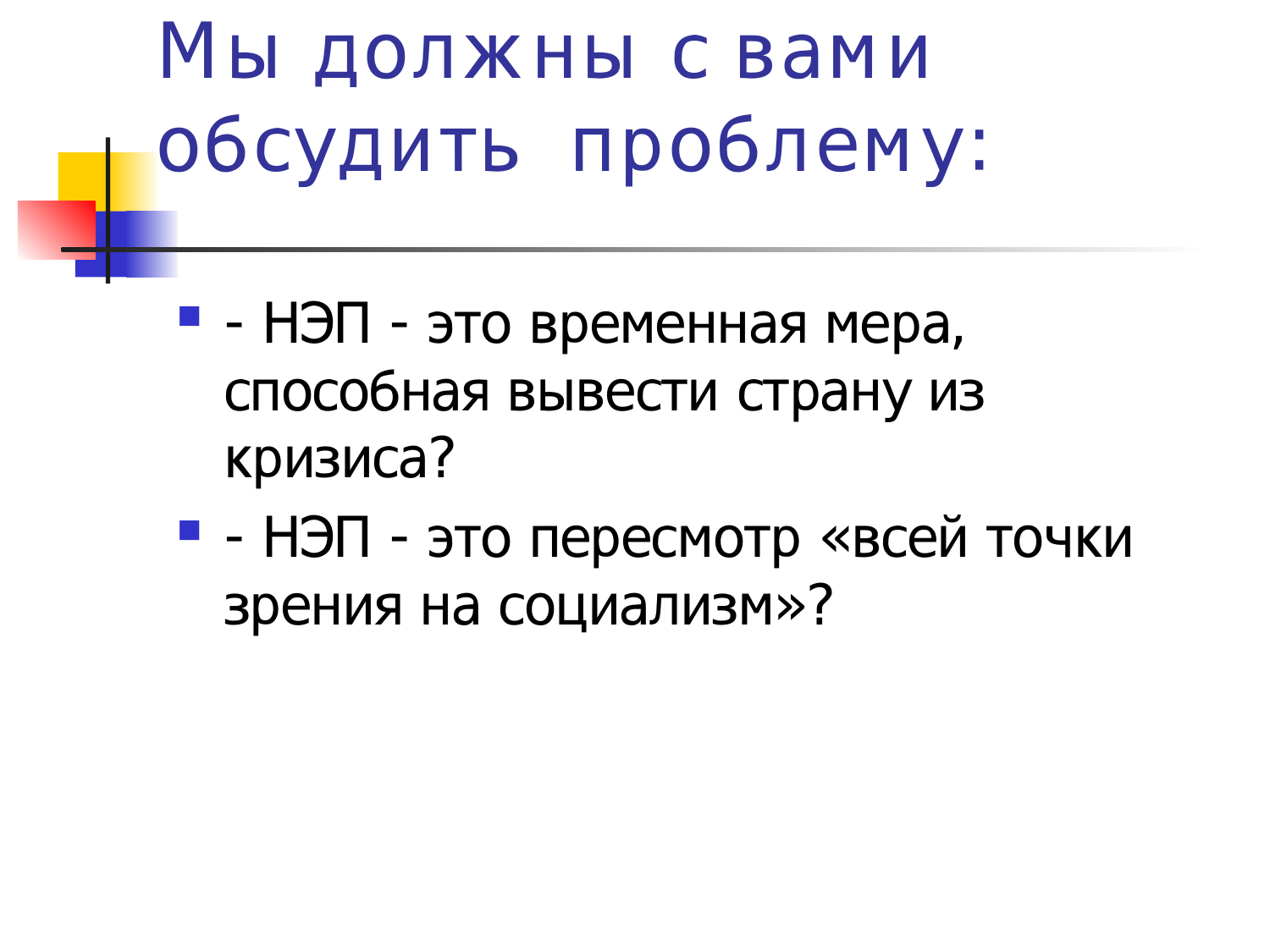

# Мы должны с вами обсудить  проблему:
- НЭП - это временная мера, способная вывести страну из кризиса?
- НЭП - это пересмотр «всей точки зрения на социализм»?